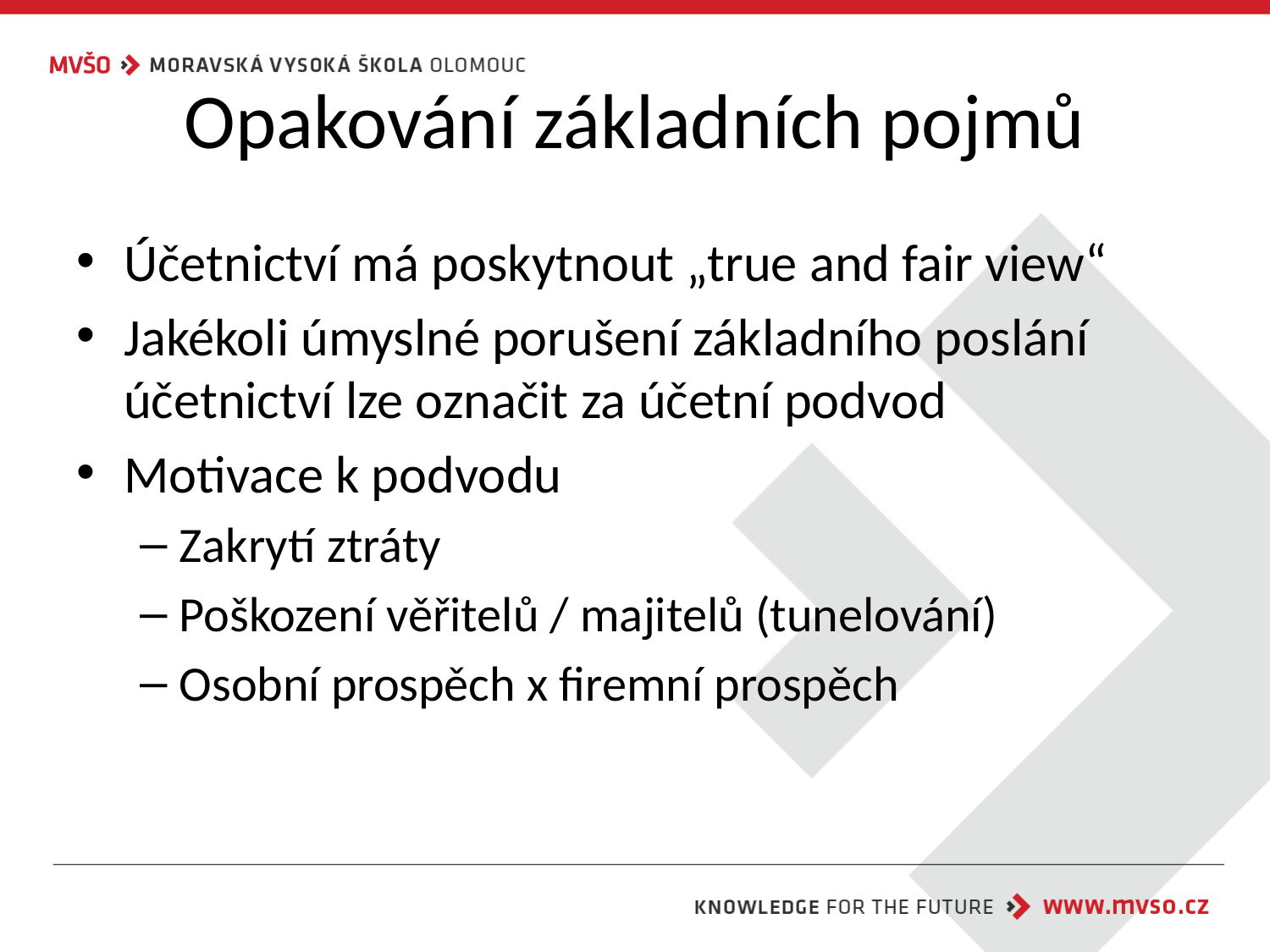

# Opakování základních pojmů
Účetnictví má poskytnout „true and fair view“
Jakékoli úmyslné porušení základního poslání účetnictví lze označit za účetní podvod
Motivace k podvodu
Zakrytí ztráty
Poškození věřitelů / majitelů (tunelování)
Osobní prospěch x firemní prospěch